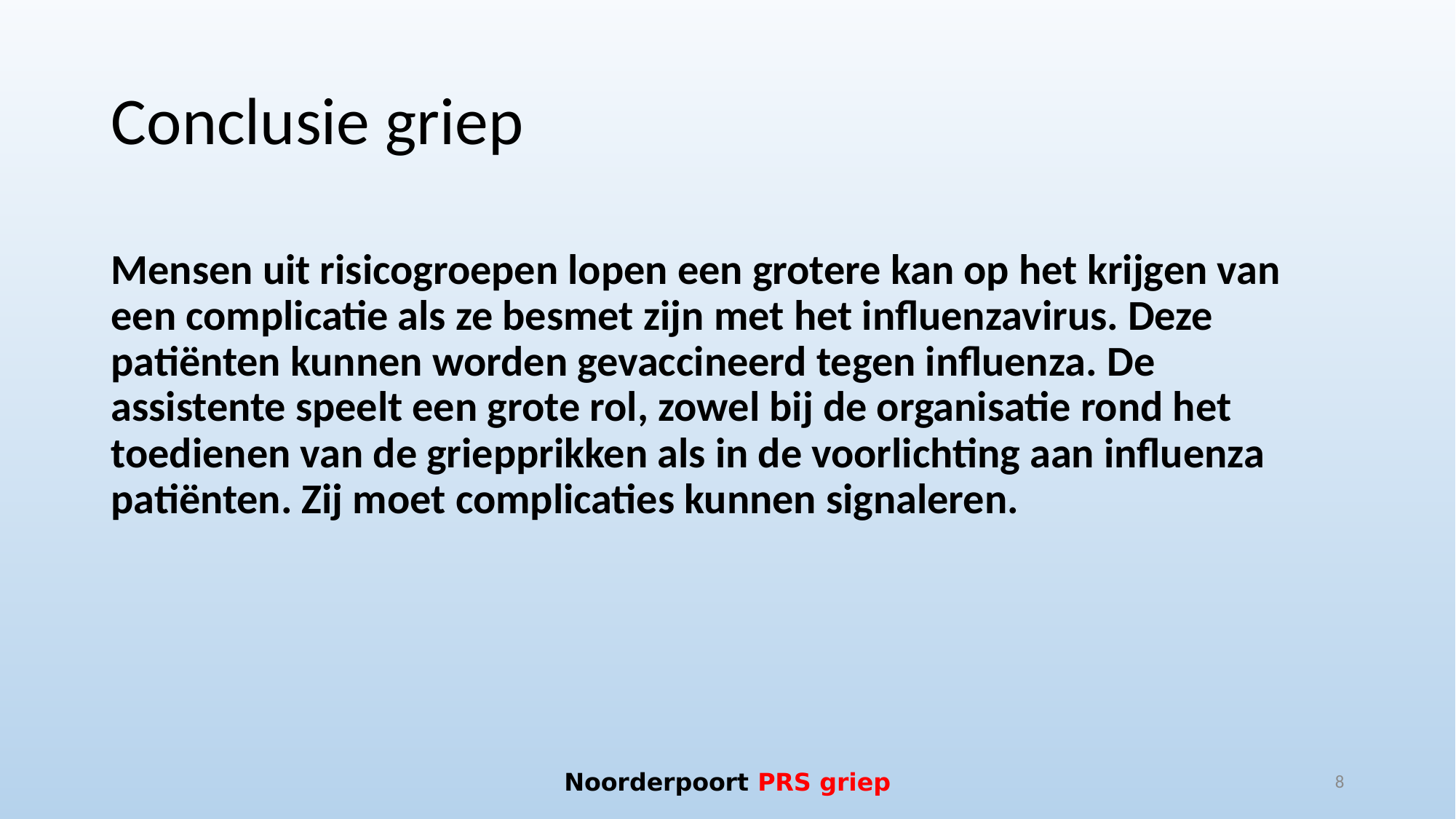

# Conclusie griep
Mensen uit risicogroepen lopen een grotere kan op het krijgen van een complicatie als ze besmet zijn met het influenzavirus. Deze patiënten kunnen worden gevaccineerd tegen influenza. De assistente speelt een grote rol, zowel bij de organisatie rond het toedienen van de griepprikken als in de voorlichting aan influenza patiënten. Zij moet complicaties kunnen signaleren.
Noorderpoort PRS griep
8